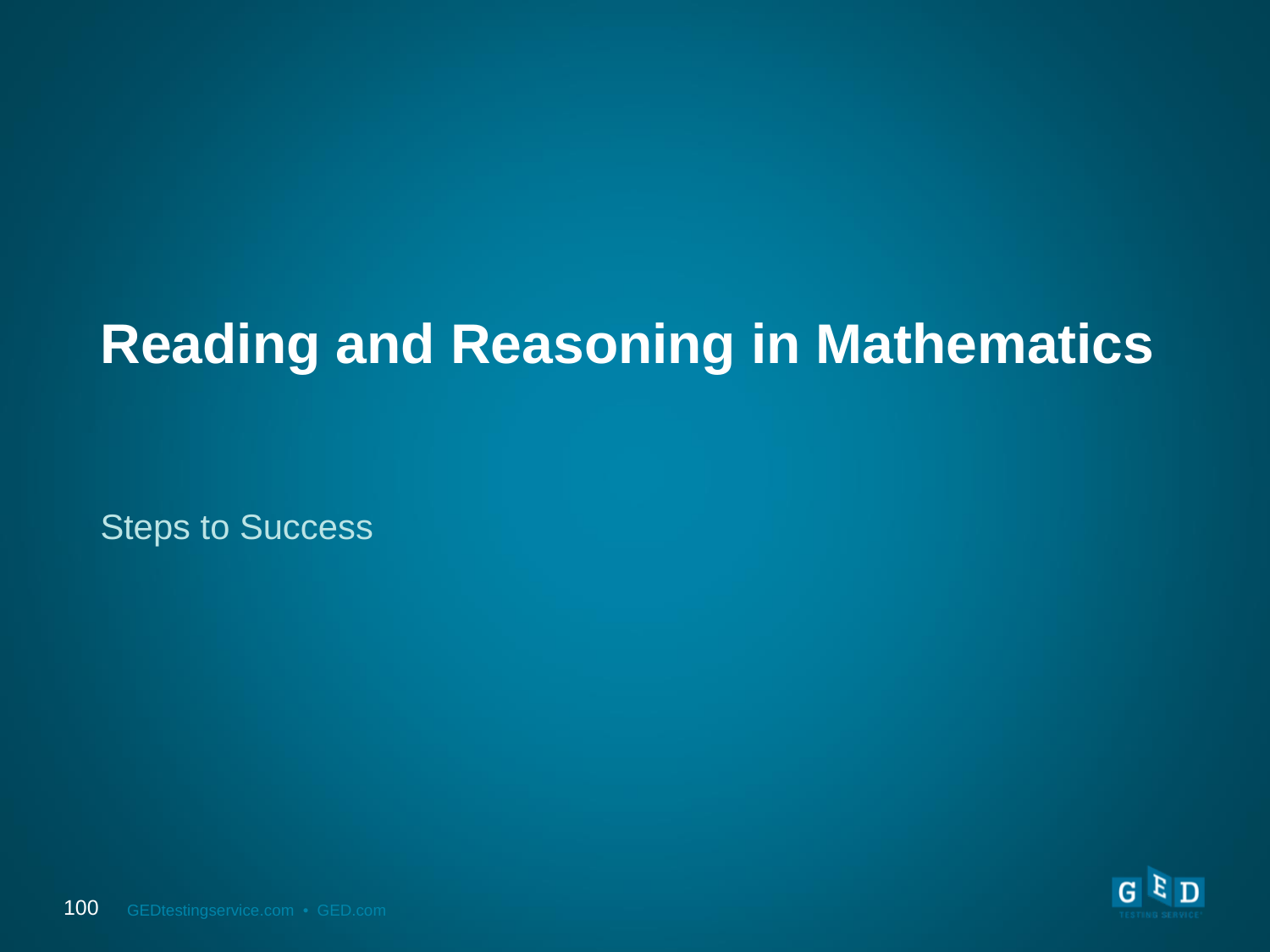

# Reading and Reasoning in Mathematics
Steps to Success
100